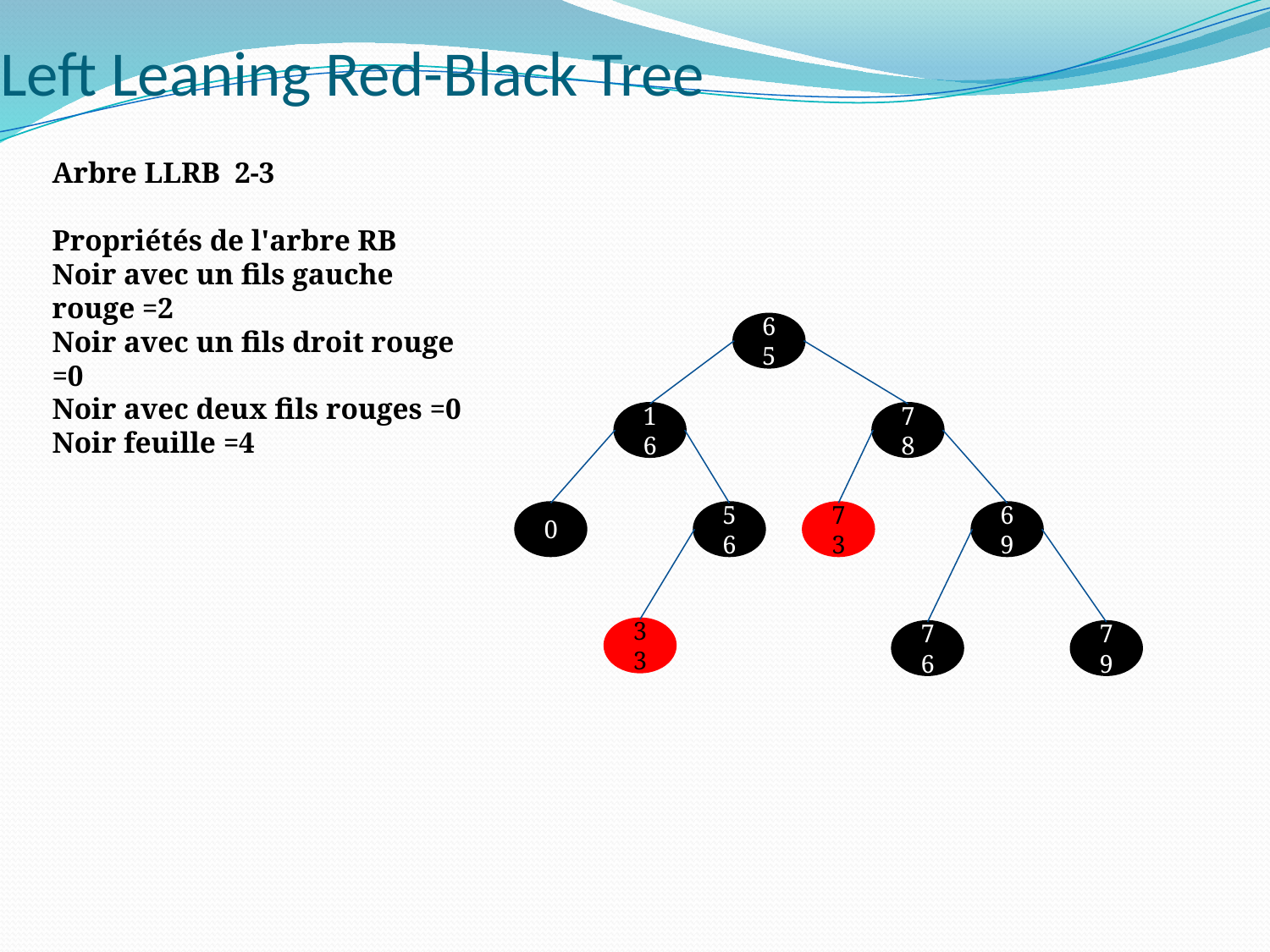

# Left Leaning Red-Black Tree
Arbre LLRB  2-3

Propriétés de l'arbre RB
Noir avec un fils gauche rouge =2
Noir avec un fils droit rouge =0
Noir avec deux fils rouges =0
Noir feuille =4
65
16
78
0
56
73
69
33
76
79